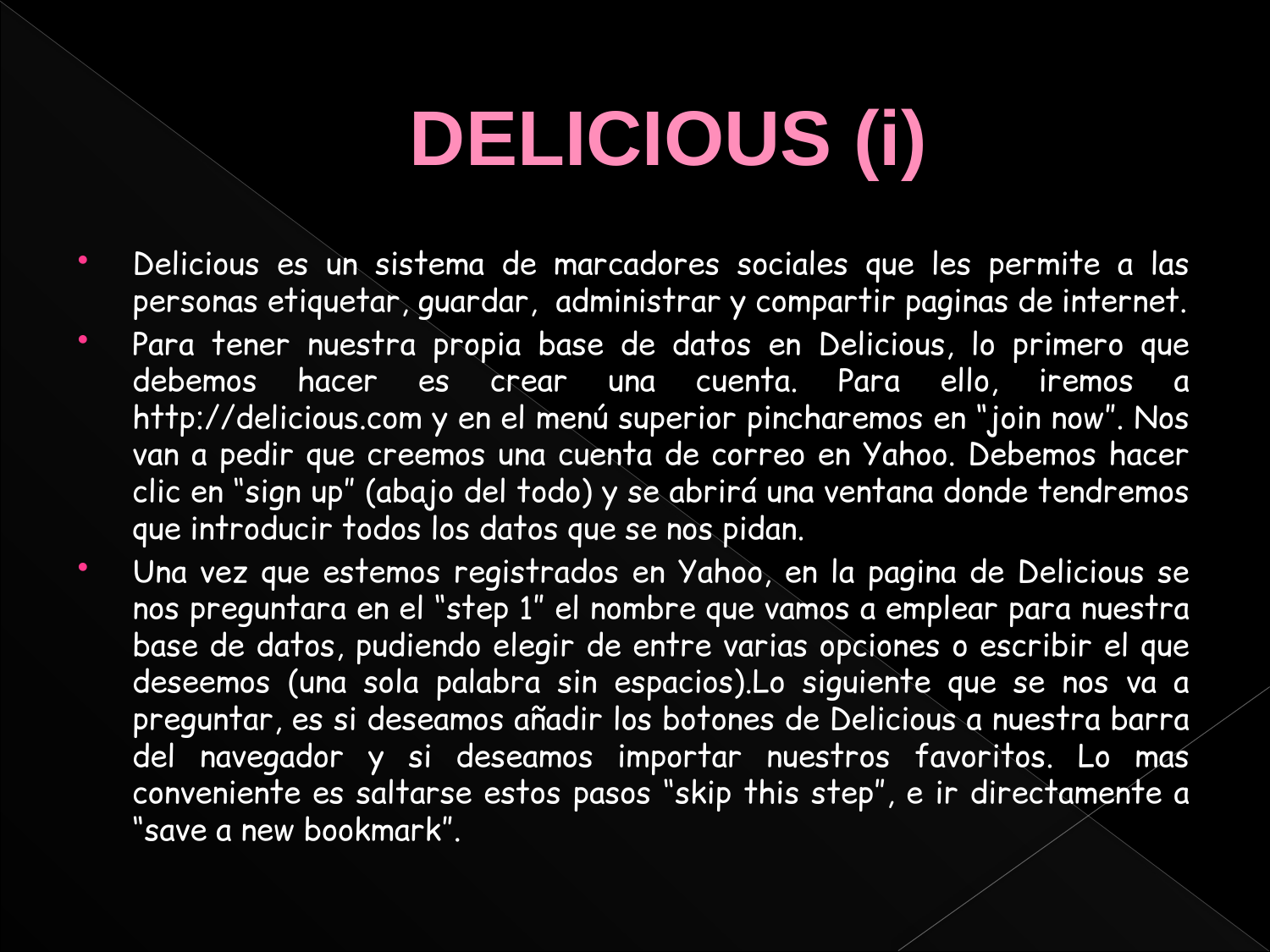

# DELICIOUS (i)
Delicious es un sistema de marcadores sociales que les permite a las personas etiquetar, guardar,  administrar y compartir paginas de internet.
Para tener nuestra propia base de datos en Delicious, lo primero que debemos hacer es crear una cuenta. Para ello, iremos a http://delicious.com y en el menú superior pincharemos en “join now”. Nos van a pedir que creemos una cuenta de correo en Yahoo. Debemos hacer clic en “sign up” (abajo del todo) y se abrirá una ventana donde tendremos que introducir todos los datos que se nos pidan.
Una vez que estemos registrados en Yahoo, en la pagina de Delicious se nos preguntara en el “step 1” el nombre que vamos a emplear para nuestra base de datos, pudiendo elegir de entre varias opciones o escribir el que deseemos (una sola palabra sin espacios).Lo siguiente que se nos va a preguntar, es si deseamos añadir los botones de Delicious a nuestra barra del navegador y si deseamos importar nuestros favoritos. Lo mas conveniente es saltarse estos pasos “skip this step”, e ir directamente a “save a new bookmark”.